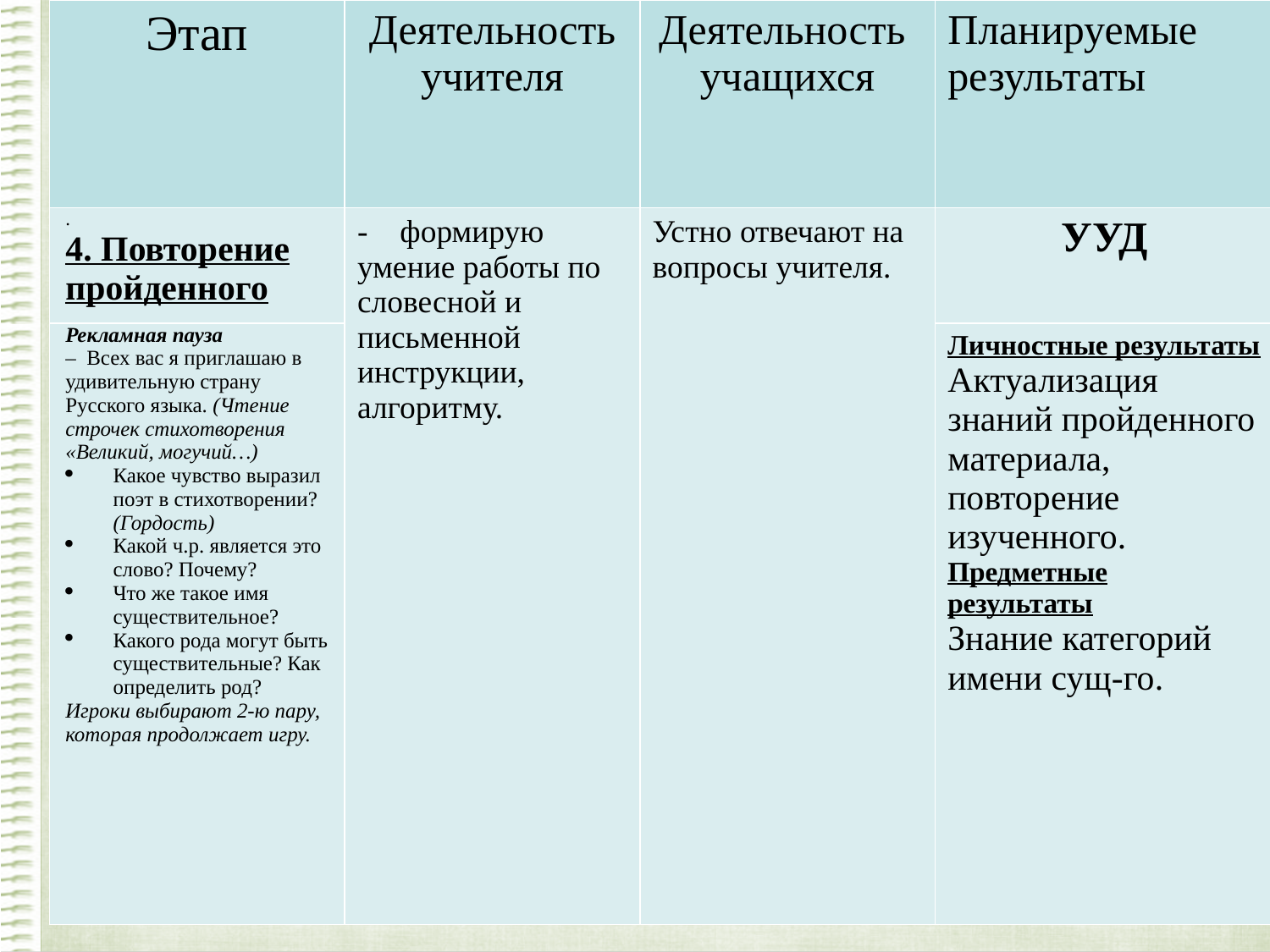

| Этап | Деятельность учителя | Деятельность учащихся | Планируемые результаты |
| --- | --- | --- | --- |
| . 4. Повторение пройденного | -    формирую умение работы по словесной и письменной инструкции, алгоритму. | Устно отвечают на вопросы учителя. | УУД |
| Рекламная пауза – Всех вас я приглашаю в удивительную страну Русского языка. (Чтение строчек стихотворения «Великий, могучий…) Какое чувство выразил поэт в стихотворении? (Гордость) Какой ч.р. является это слово? Почему? Что же такое имя существительное? Какого рода могут быть существительные? Как определить род? Игроки выбирают 2-ю пару, которая продолжает игру. |  |  | Личностные результаты Актуализация знаний пройденного материала, повторение изученного. Предметные результаты Знание категорий имени сущ-го. |